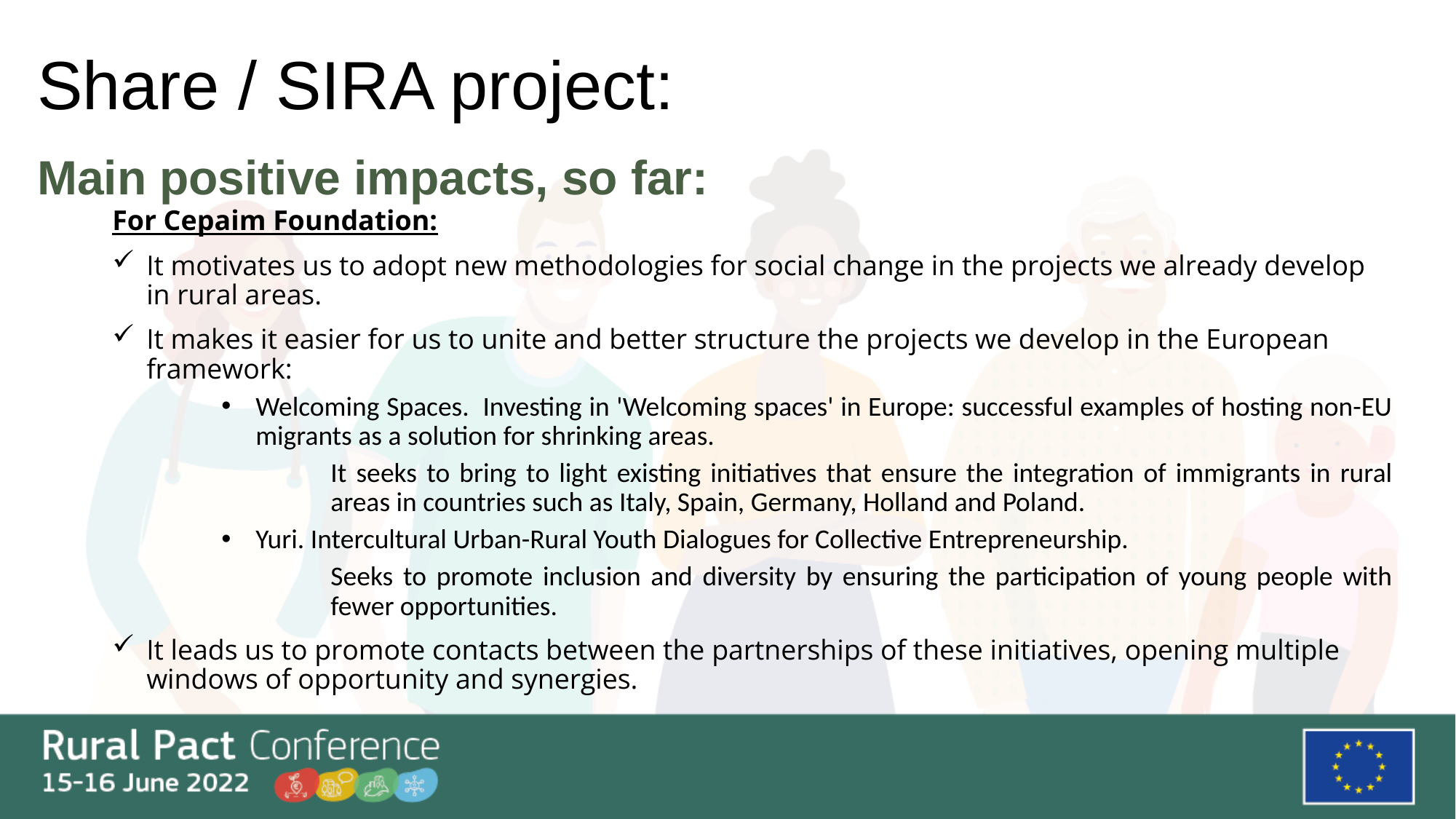

# Share / SIRA project:
Main positive impacts, so far:
For Cepaim Foundation:
It motivates us to adopt new methodologies for social change in the projects we already develop in rural areas.
It makes it easier for us to unite and better structure the projects we develop in the European framework:
Welcoming Spaces.  Investing in 'Welcoming spaces' in Europe: successful examples of hosting non-EU migrants as a solution for shrinking areas.
It seeks to bring to light existing initiatives that ensure the integration of immigrants in rural areas in countries such as Italy, Spain, Germany, Holland and Poland.
Yuri. Intercultural Urban-Rural Youth Dialogues for Collective Entrepreneurship.
Seeks to promote inclusion and diversity by ensuring the participation of young people with fewer opportunities.
It leads us to promote contacts between the partnerships of these initiatives, opening multiple windows of opportunity and synergies.